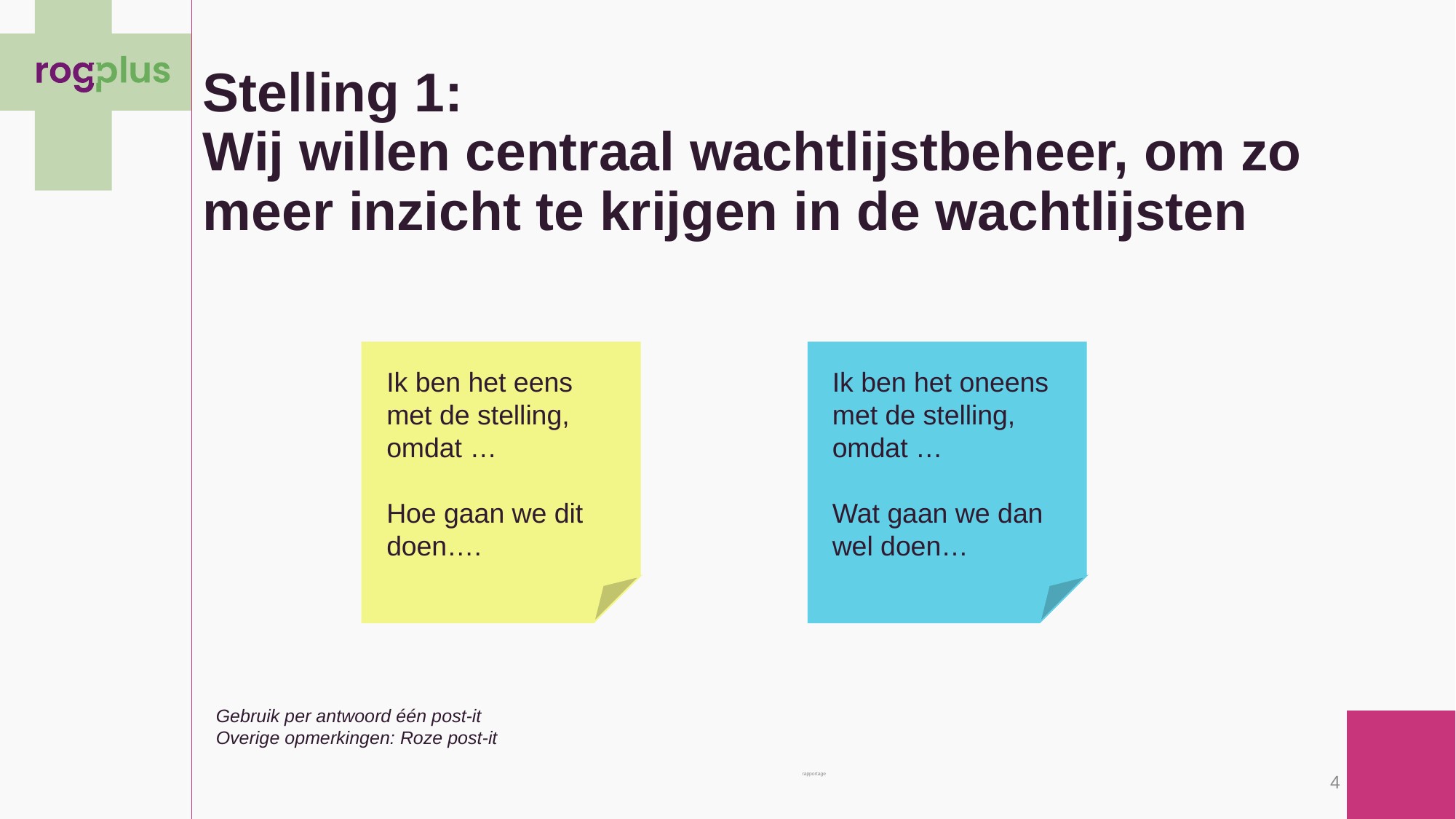

# Stelling 1: Wij willen centraal wachtlijstbeheer, om zo meer inzicht te krijgen in de wachtlijsten

Ik ben het eens met de stelling, omdat …

Hoe gaan we dit doen….
Ik ben het oneens met de stelling, omdat …

Wat gaan we dan wel doen…
Gebruik per antwoord één post-it
Overige opmerkingen: Roze post-it
rapportage
4